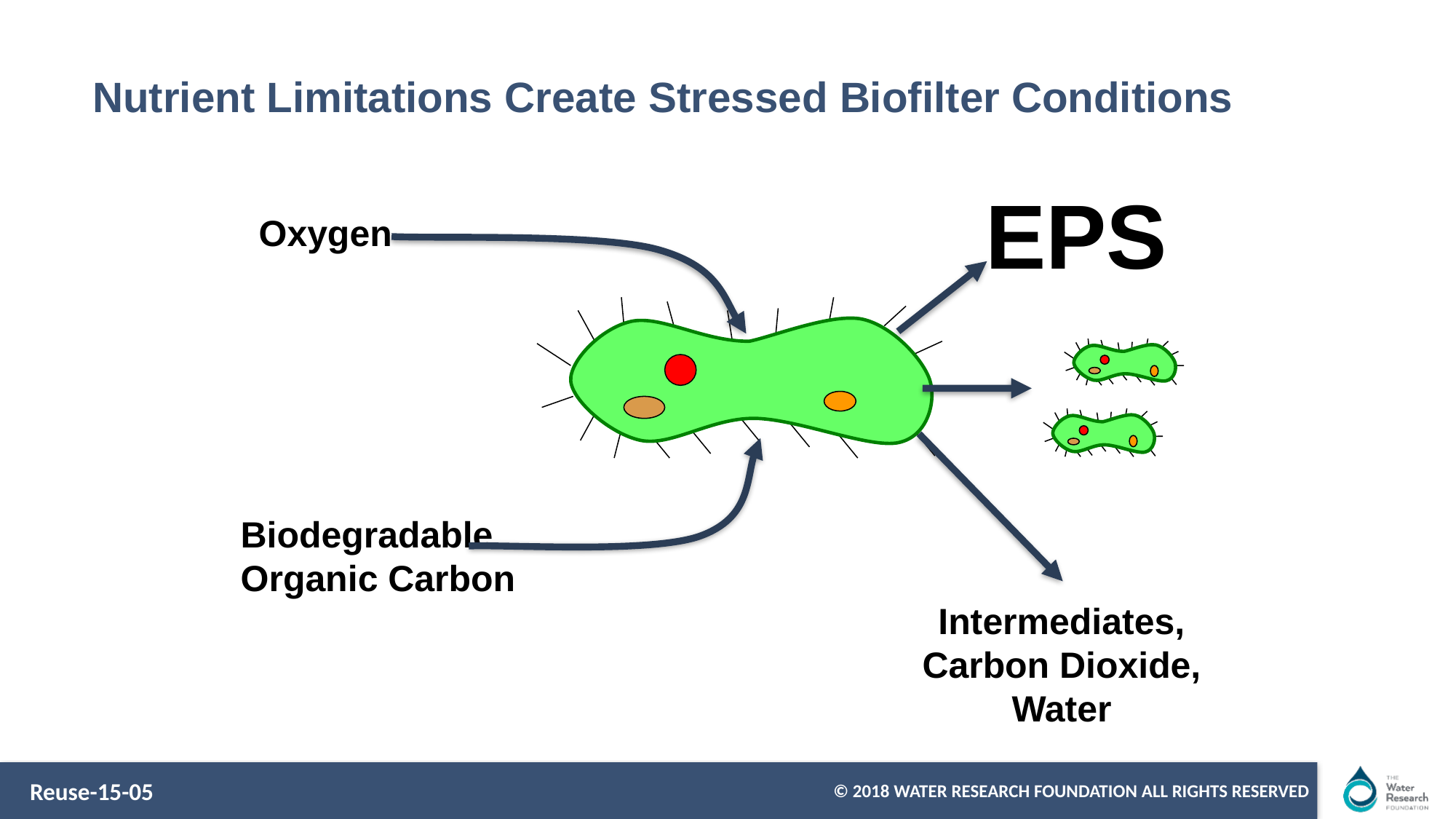

# Nutrient Limitations Create Stressed Biofilter Conditions
EPS
Oxygen

Biodegradable Organic Carbon
Intermediates, Carbon Dioxide, Water